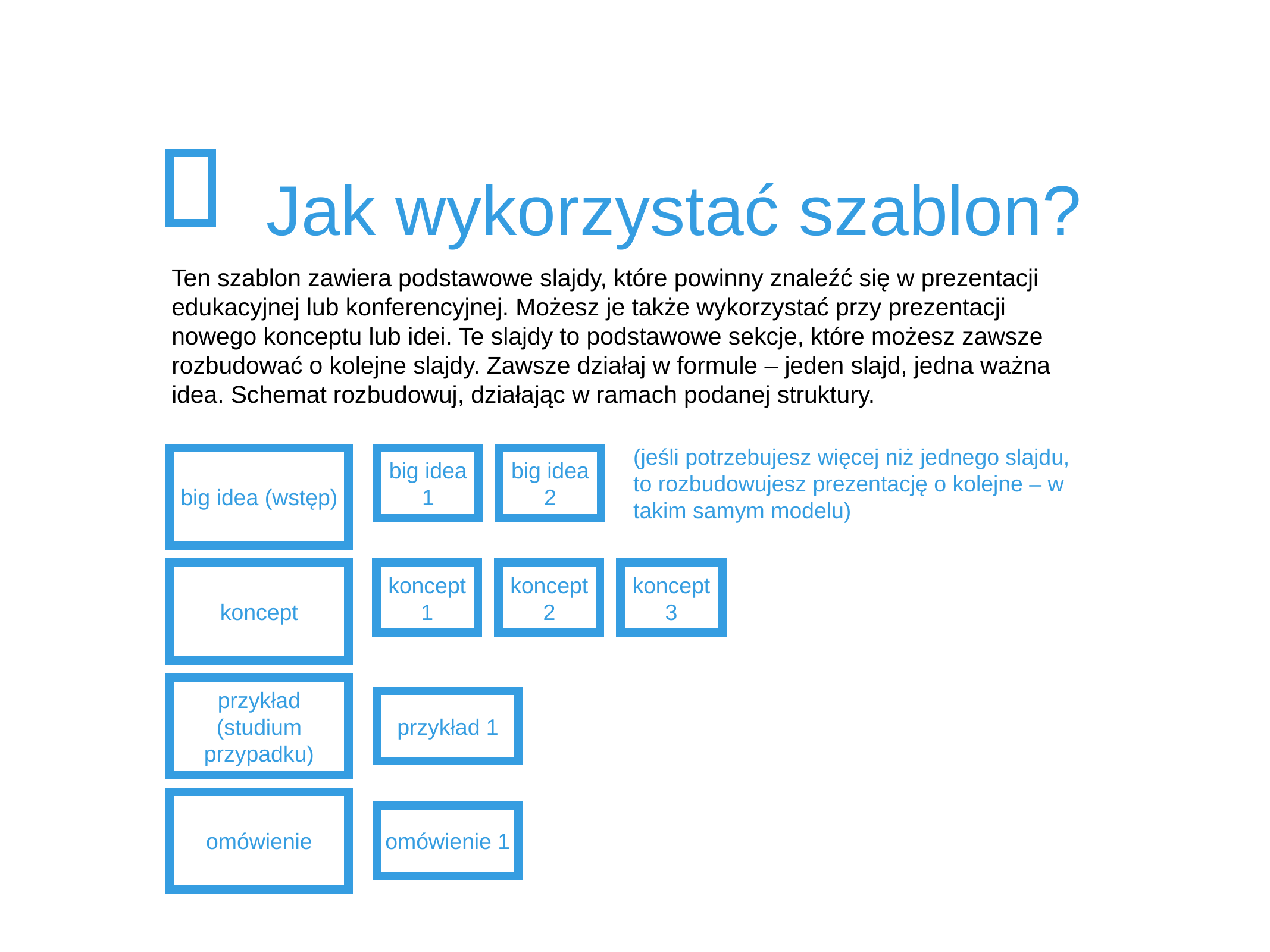

# Jak wykorzystać szablon?

Ten szablon zawiera podstawowe slajdy, które powinny znaleźć się w prezentacji edukacyjnej lub konferencyjnej. Możesz je także wykorzystać przy prezentacji nowego konceptu lub idei. Te slajdy to podstawowe sekcje, które możesz zawsze rozbudować o kolejne slajdy. Zawsze działaj w formule – jeden slajd, jedna ważna idea. Schemat rozbudowuj, działając w ramach podanej struktury.
(jeśli potrzebujesz więcej niż jednego slajdu, to rozbudowujesz prezentację o kolejne – w takim samym modelu)
big idea (wstęp)
big idea 1
big idea 2
koncept
koncept 1
koncept 2
koncept 3
przykład (studium przypadku)
przykład 1
omówienie
omówienie 1